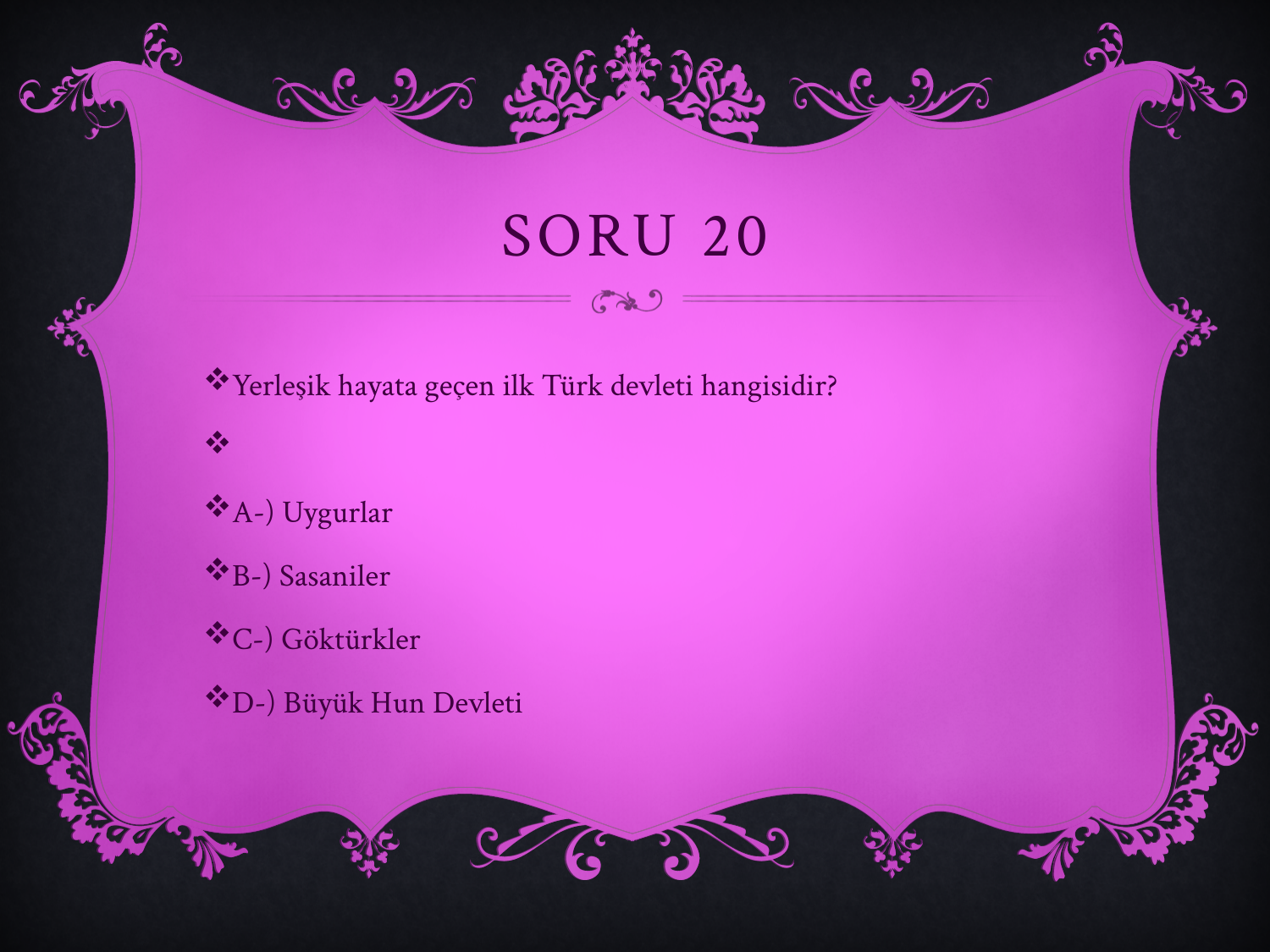

# SORU 20
Yerleşik hayata geçen ilk Türk devleti hangisidir?

A-) Uygurlar
B-) Sasaniler
C-) Göktürkler
D-) Büyük Hun Devleti